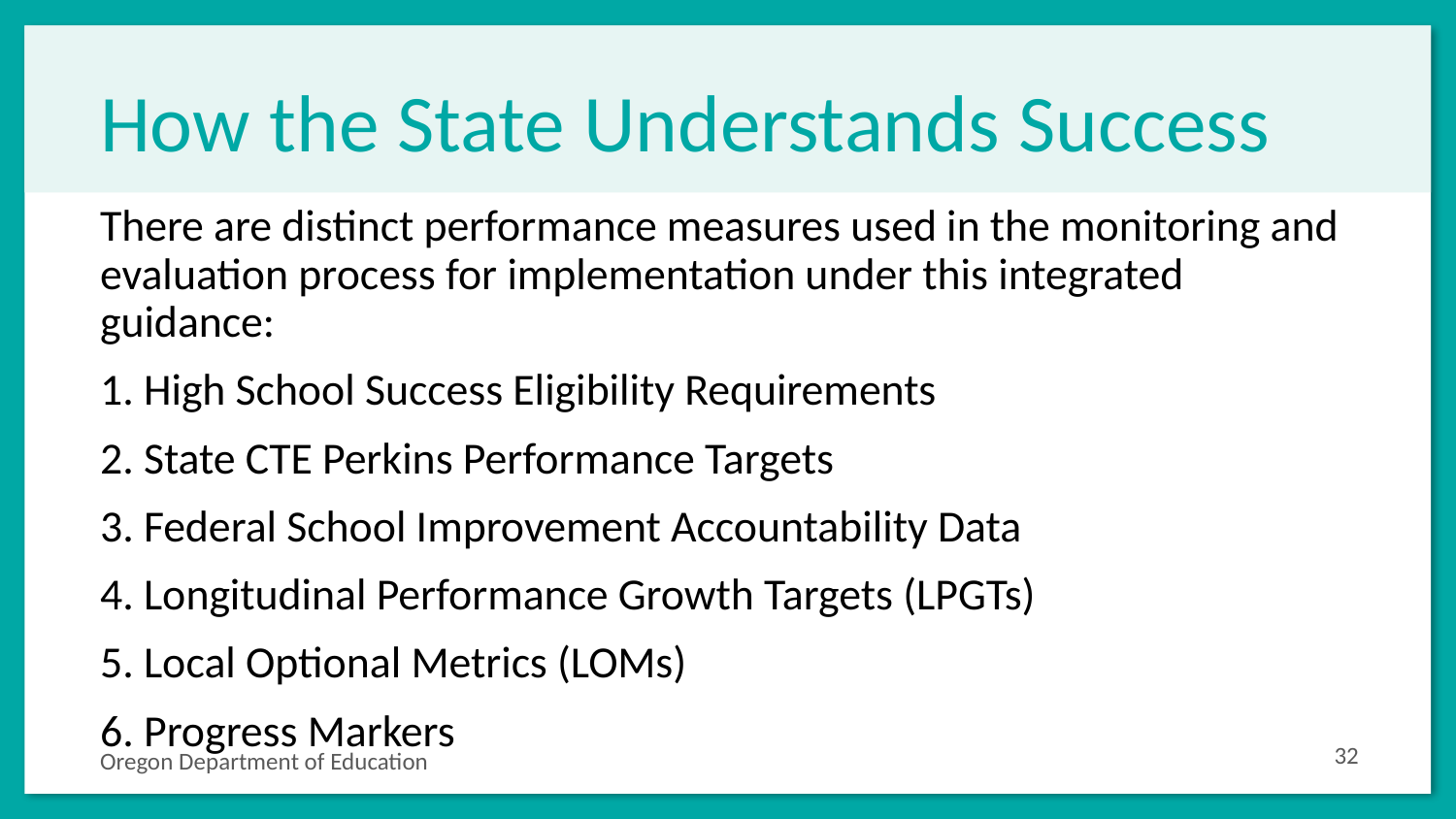

# How the State Understands Success
There are distinct performance measures used in the monitoring and evaluation process for implementation under this integrated guidance:
1. High School Success Eligibility Requirements
2. State CTE Perkins Performance Targets
3. Federal School Improvement Accountability Data
4. Longitudinal Performance Growth Targets (LPGTs)
5. Local Optional Metrics (LOMs)
6. Progress Markers
32